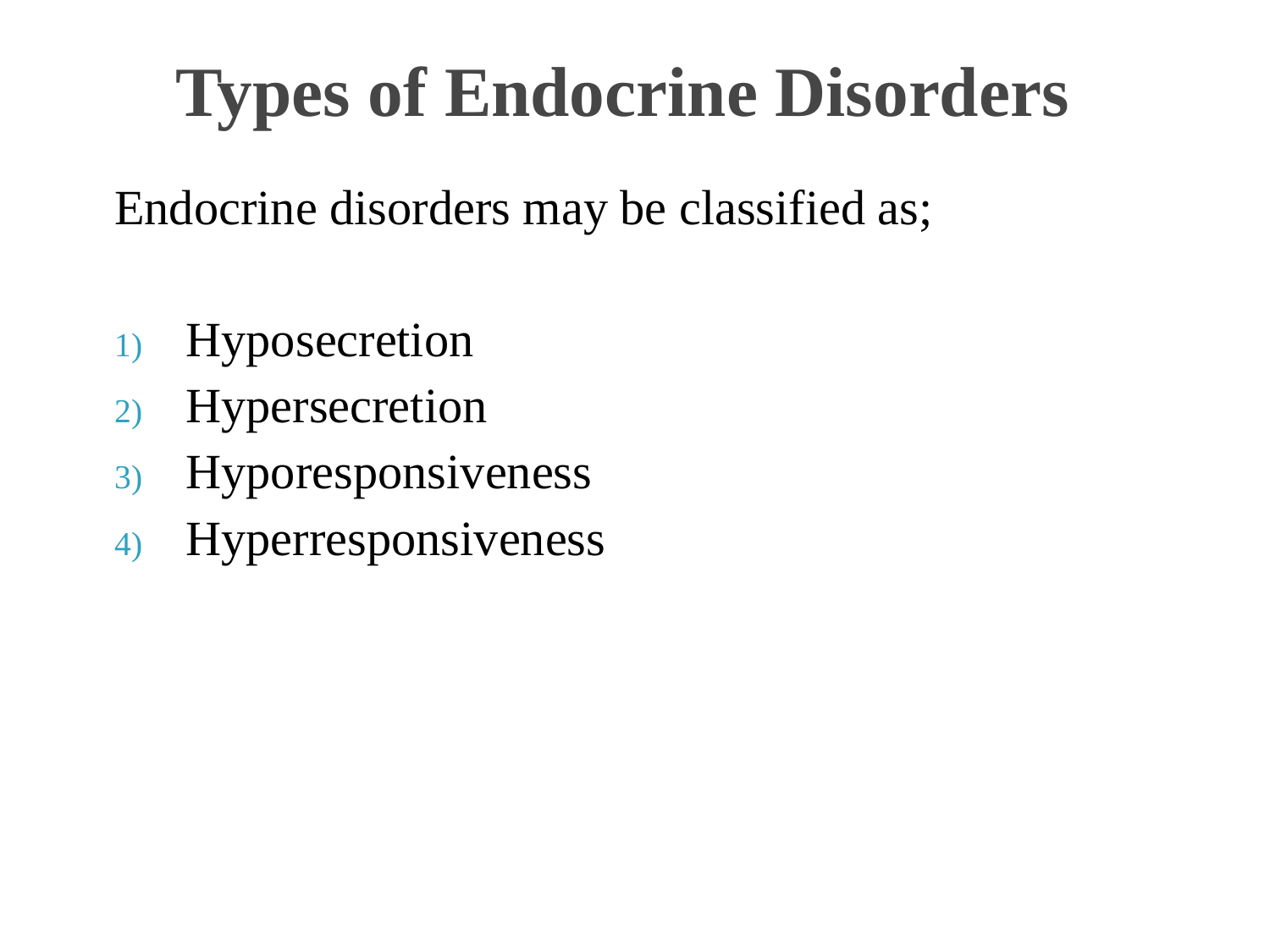

# Types of Endocrine Disorders
Endocrine disorders may be classified as;

Hyposecretion
Hypersecretion
Hyporesponsiveness
Hyperresponsiveness